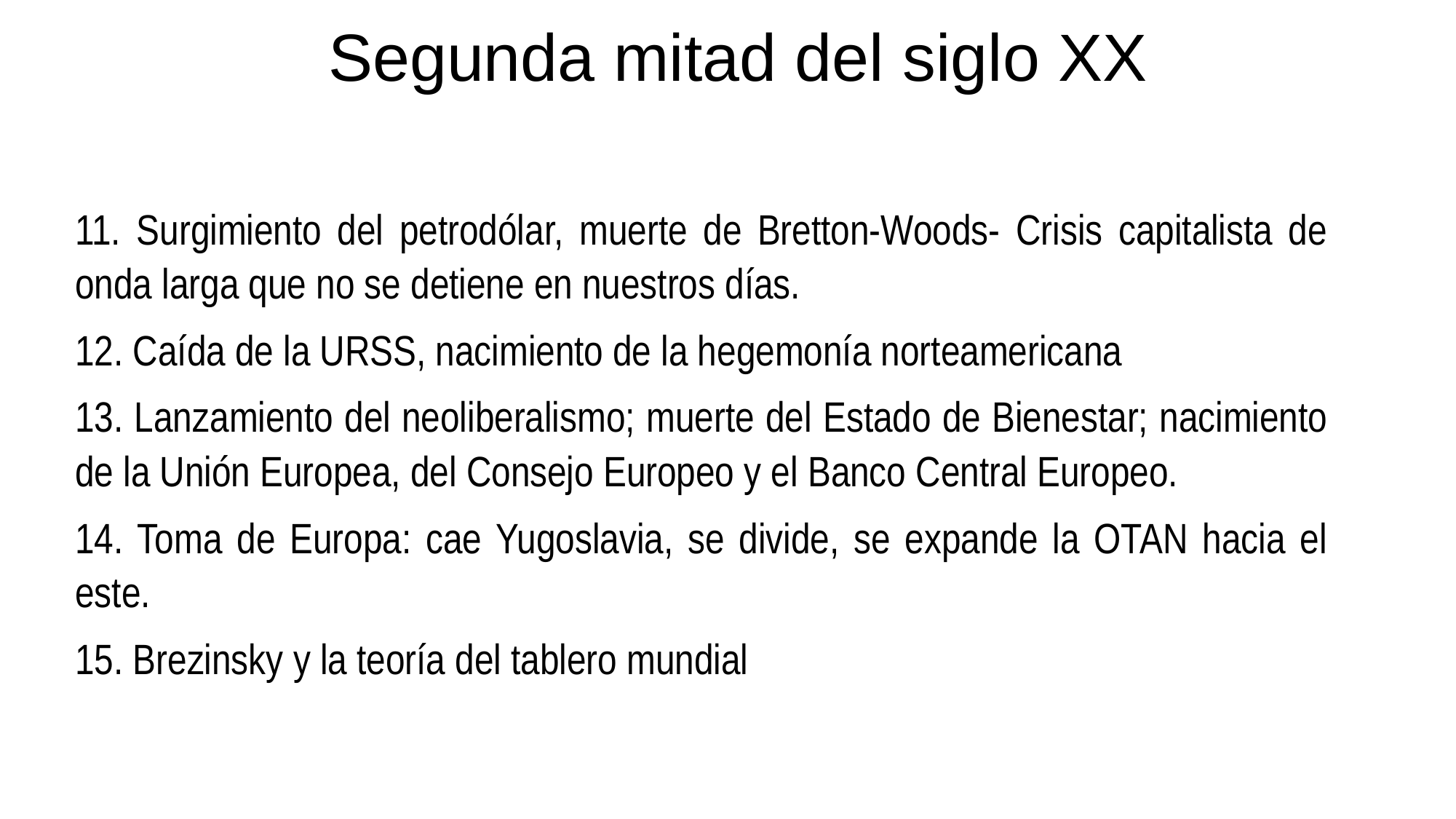

# Segunda mitad del siglo XX
11. Surgimiento del petrodólar, muerte de Bretton-Woods- Crisis capitalista de onda larga que no se detiene en nuestros días.
12. Caída de la URSS, nacimiento de la hegemonía norteamericana
13. Lanzamiento del neoliberalismo; muerte del Estado de Bienestar; nacimiento de la Unión Europea, del Consejo Europeo y el Banco Central Europeo.
14. Toma de Europa: cae Yugoslavia, se divide, se expande la OTAN hacia el este.
15. Brezinsky y la teoría del tablero mundial